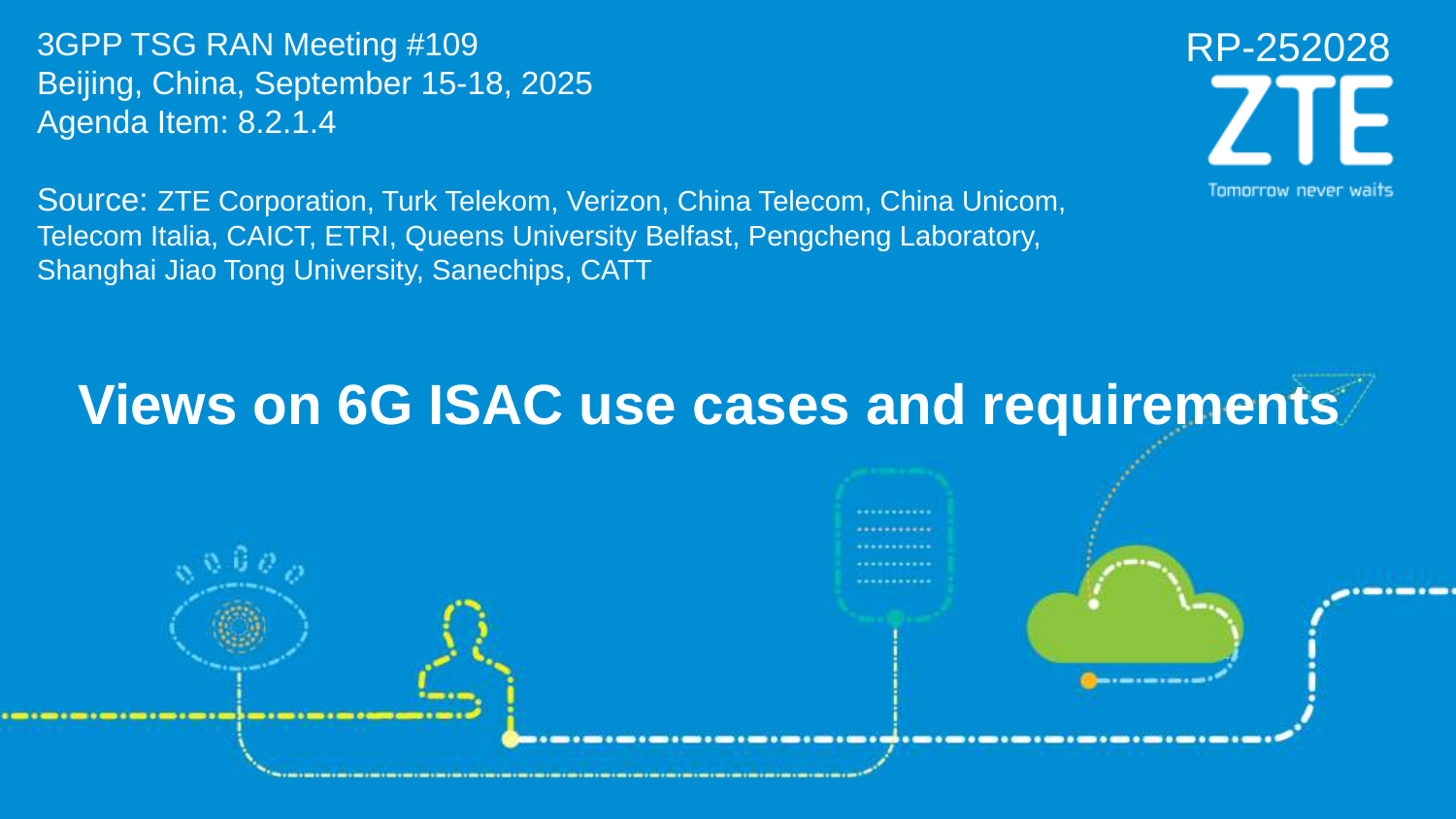

3GPP TSG RAN Meeting #109
Beijing, China, September 15-18, 2025
Agenda Item: 8.2.1.4

Source: ZTE Corporation, Turk Telekom, Verizon, China Telecom, China Unicom, Telecom Italia, CAICT, ETRI, Queens University Belfast, Pengcheng Laboratory, Shanghai Jiao Tong University, Sanechips, CATT

RP-252028
# Views on 6G ISAC use cases and requirements